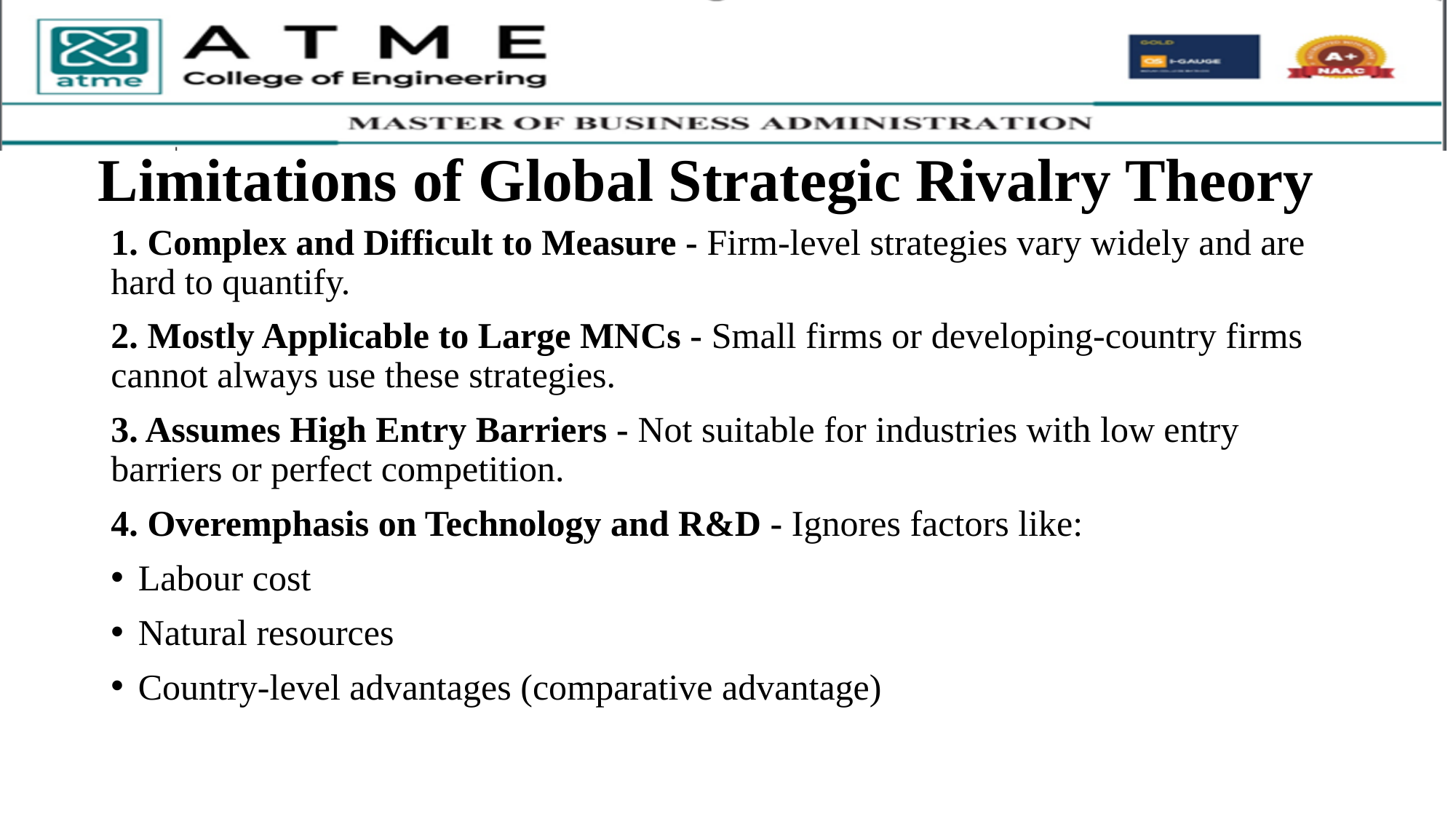

# Limitations of Global Strategic Rivalry Theory
1. Complex and Difficult to Measure - Firm-level strategies vary widely and are hard to quantify.
2. Mostly Applicable to Large MNCs - Small firms or developing-country firms cannot always use these strategies.
3. Assumes High Entry Barriers - Not suitable for industries with low entry barriers or perfect competition.
4. Overemphasis on Technology and R&D - Ignores factors like:
Labour cost
Natural resources
Country-level advantages (comparative advantage)